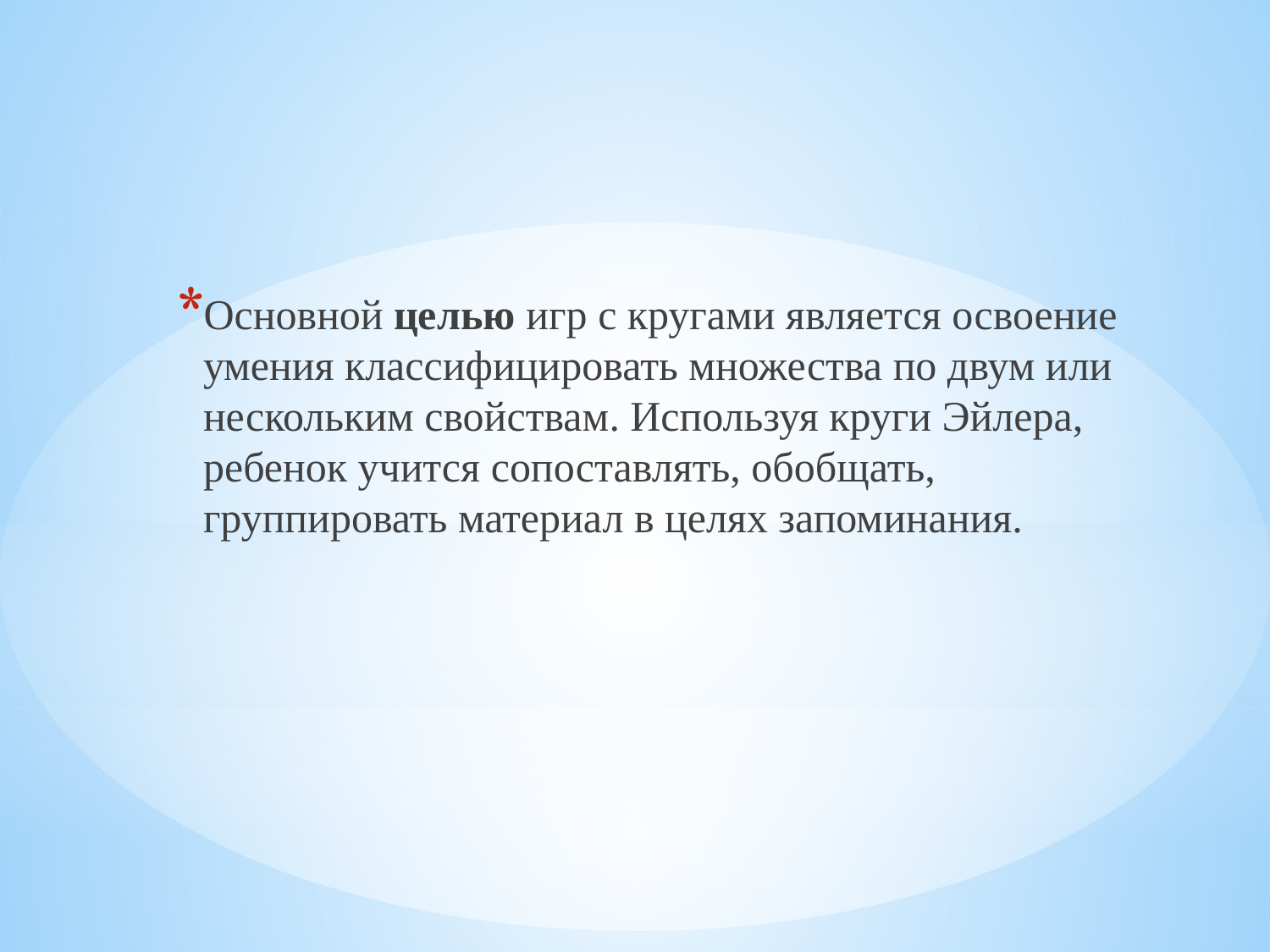

Основной целью игр с кругами является освоение умения классифицировать множества по двум или нескольким свойствам. Используя круги Эйлера, ребенок учится сопоставлять, обобщать, группировать материал в целях запоминания.
#